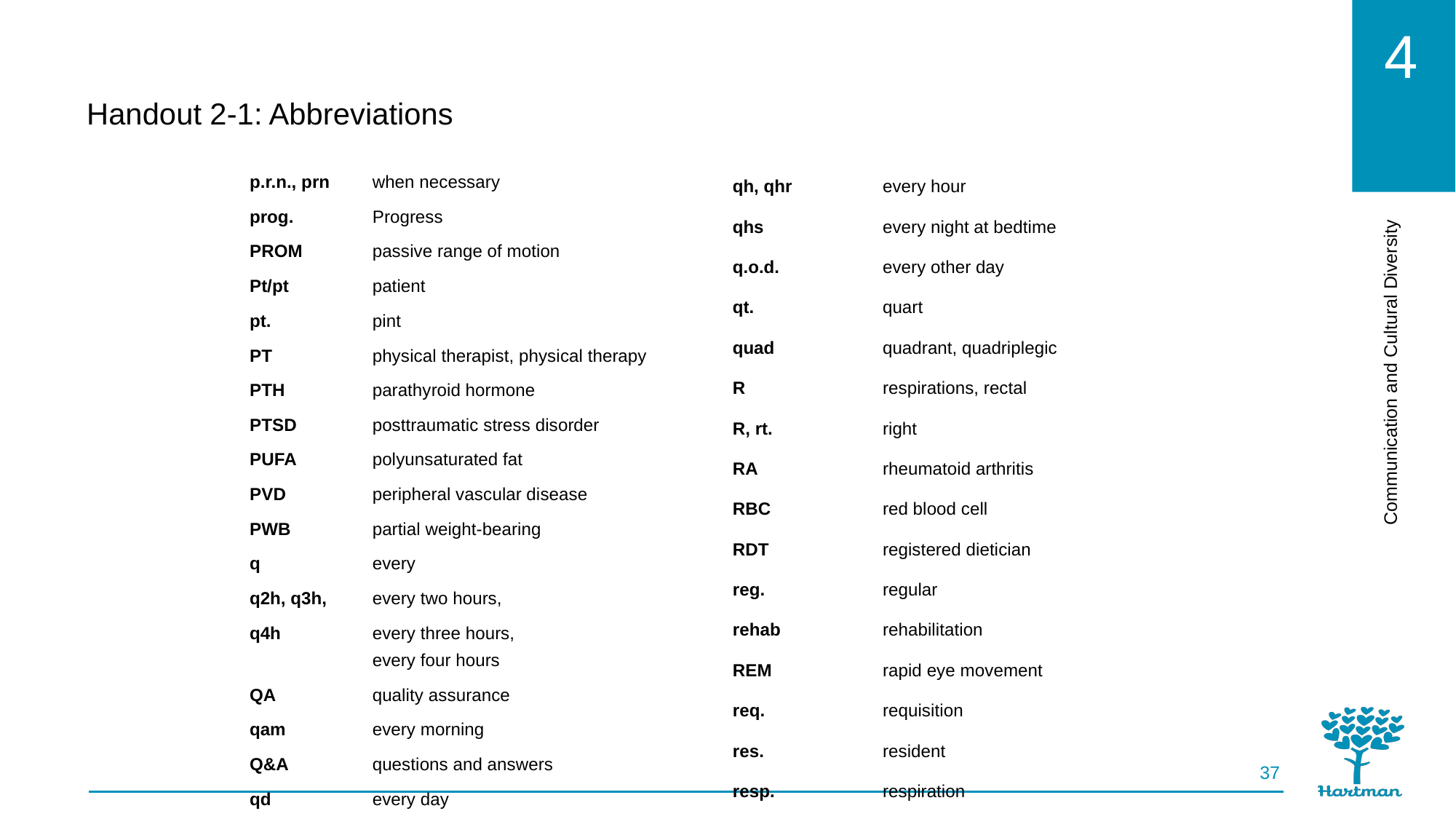

Handout 2-1: Abbreviations
qh, qhr	every hour
qhs	every night at bedtime
q.o.d.	every other day
qt.	quart
quad	quadrant, quadriplegic
R	respirations, rectal
R, rt.	right
RA	rheumatoid arthritis
RBC	red blood cell
RDT	registered dietician
reg.	regular
rehab	rehabilitation
REM	rapid eye movement
req.	requisition
res.	resident
resp.	respiration
RF	restrict fluids
RLE	right lower extremity
p.r.n., prn	when necessary
prog.	Progress
PROM	passive range of motion
Pt/pt	patient
pt.	pint
PT	physical therapist, physical therapy
PTH	parathyroid hormone
PTSD	posttraumatic stress disorder
PUFA	polyunsaturated fat
PVD	peripheral vascular disease
PWB	partial weight-bearing
q	every
q2h, q3h, 	every two hours,
q4h 	every three hours,
every four hours
QA	quality assurance
qam	every morning
Q&A	questions and answers
qd	every day

37